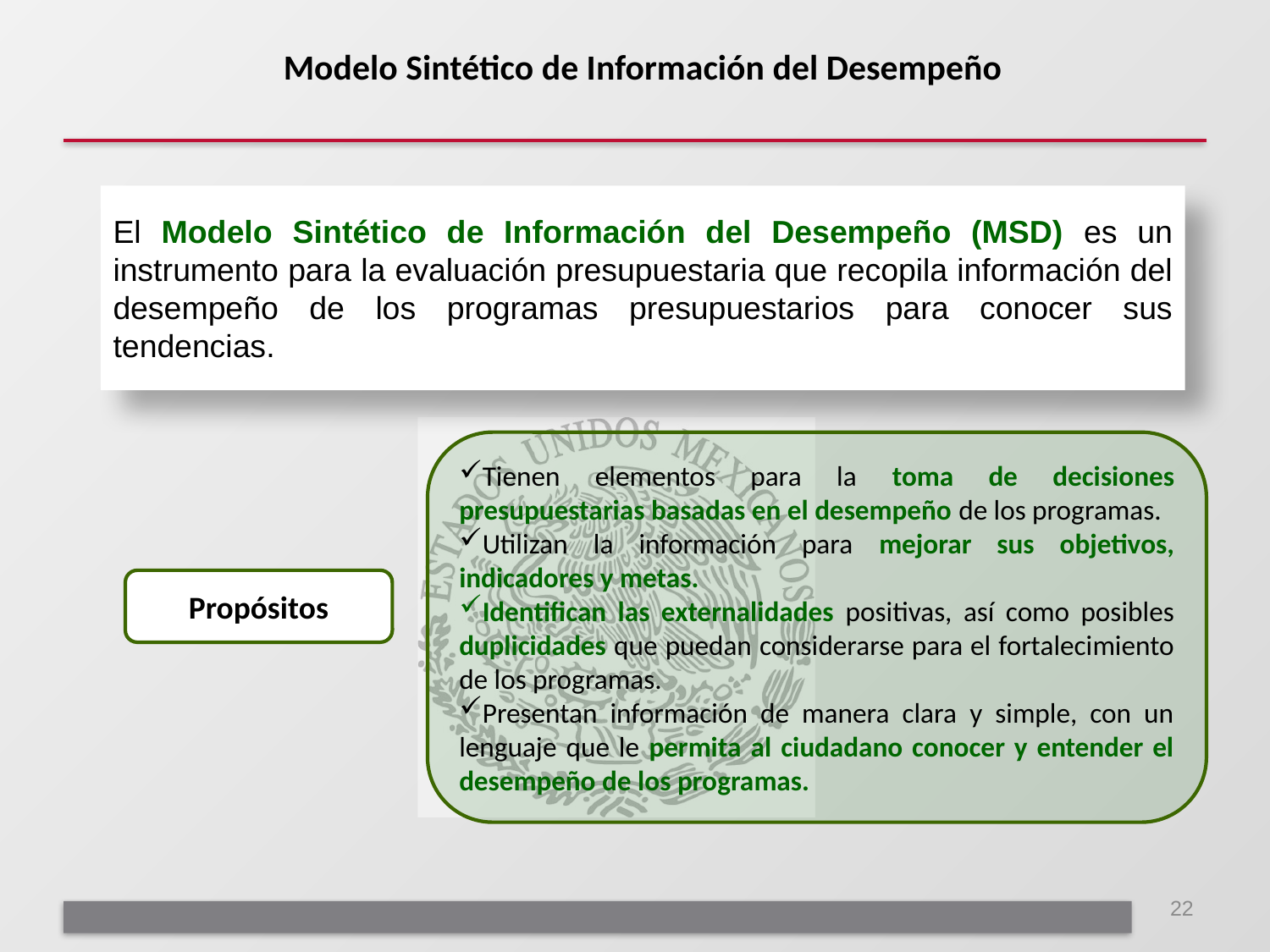

Modelo Sintético de Información del Desempeño

El Modelo Sintético de Información del Desempeño (MSD) es un instrumento para la evaluación presupuestaria que recopila información del desempeño de los programas presupuestarios para conocer sus tendencias.
Tienen elementos para la toma de decisiones presupuestarias basadas en el desempeño de los programas.
Utilizan la información para mejorar sus objetivos, indicadores y metas.
Identifican las externalidades positivas, así como posibles duplicidades que puedan considerarse para el fortalecimiento de los programas.
Presentan información de manera clara y simple, con un lenguaje que le permita al ciudadano conocer y entender el desempeño de los programas.
Propósitos
22